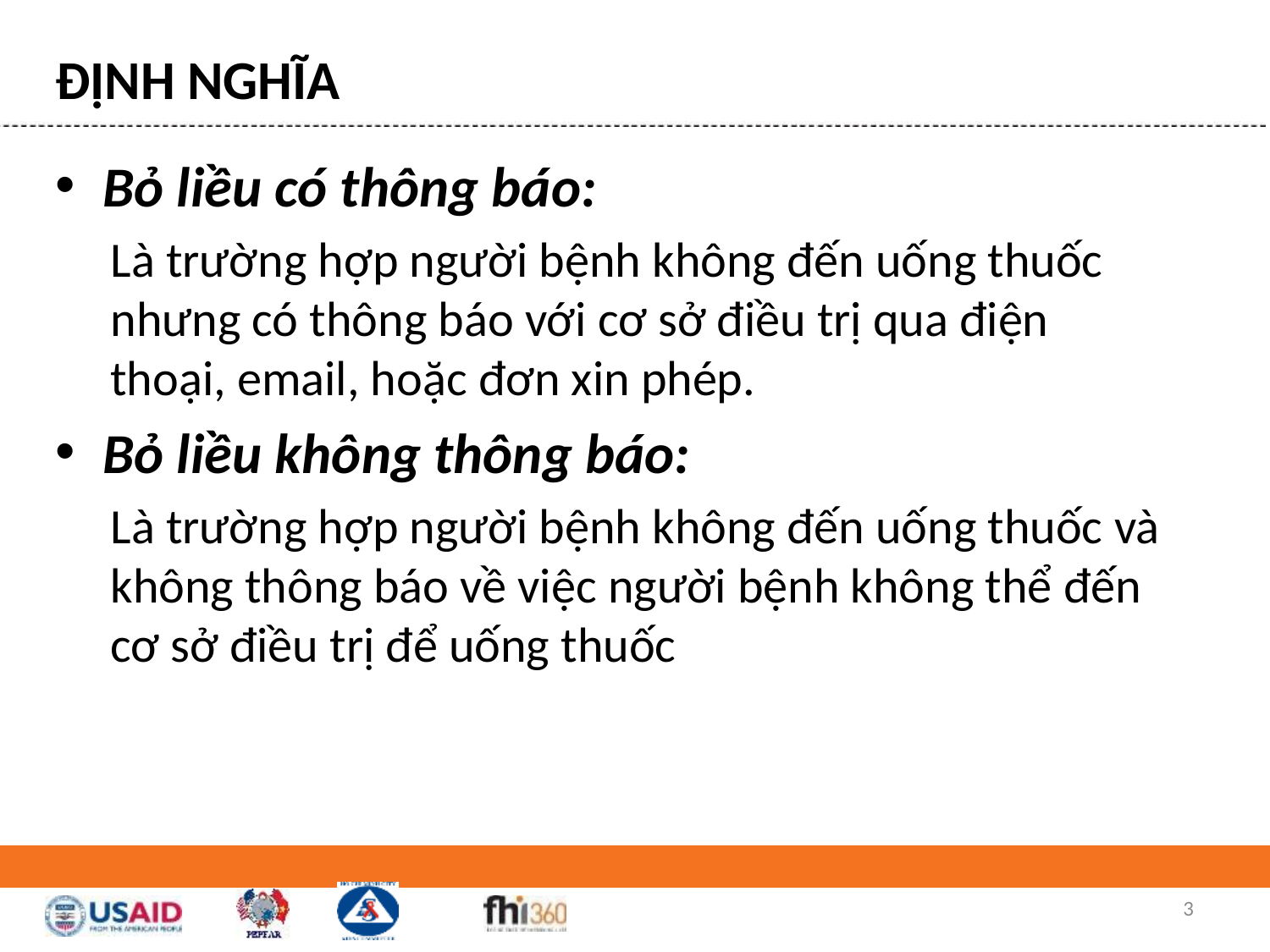

# ĐỊNH NGHĨA
Bỏ liều có thông báo:
Là trường hợp người bệnh không đến uống thuốc  nhưng có thông báo với cơ sở điều trị qua điện thoại, email, hoặc đơn xin phép.
Bỏ liều không thông báo:
Là trường hợp người bệnh không đến uống thuốc và không thông báo về việc người bệnh không thể đến cơ sở điều trị để uống thuốc

3